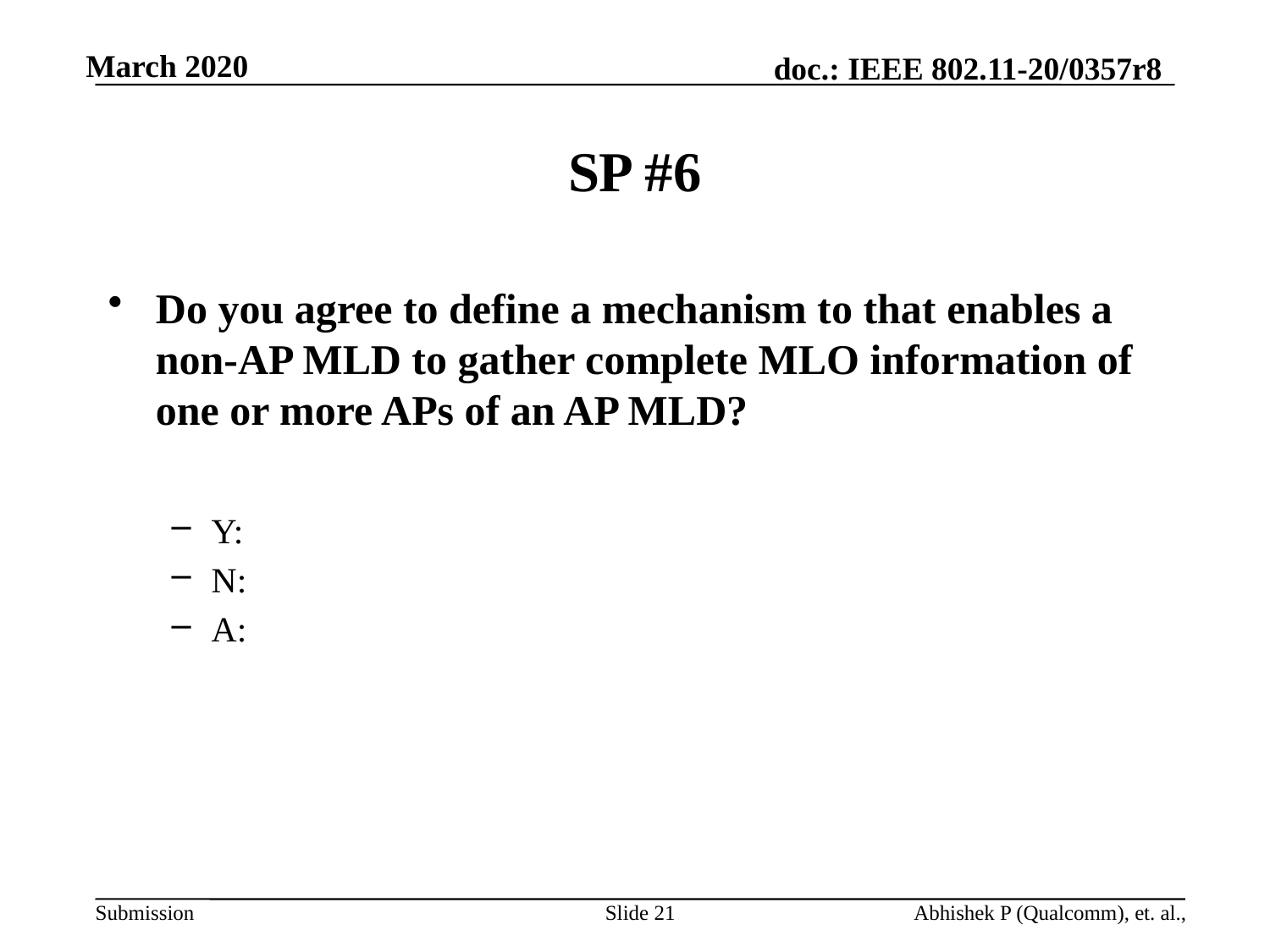

# SP #6
Do you agree to define a mechanism to that enables a non-AP MLD to gather complete MLO information of one or more APs of an AP MLD?

Y:
N:
A:

Slide 21
Abhishek P (Qualcomm), et. al.,